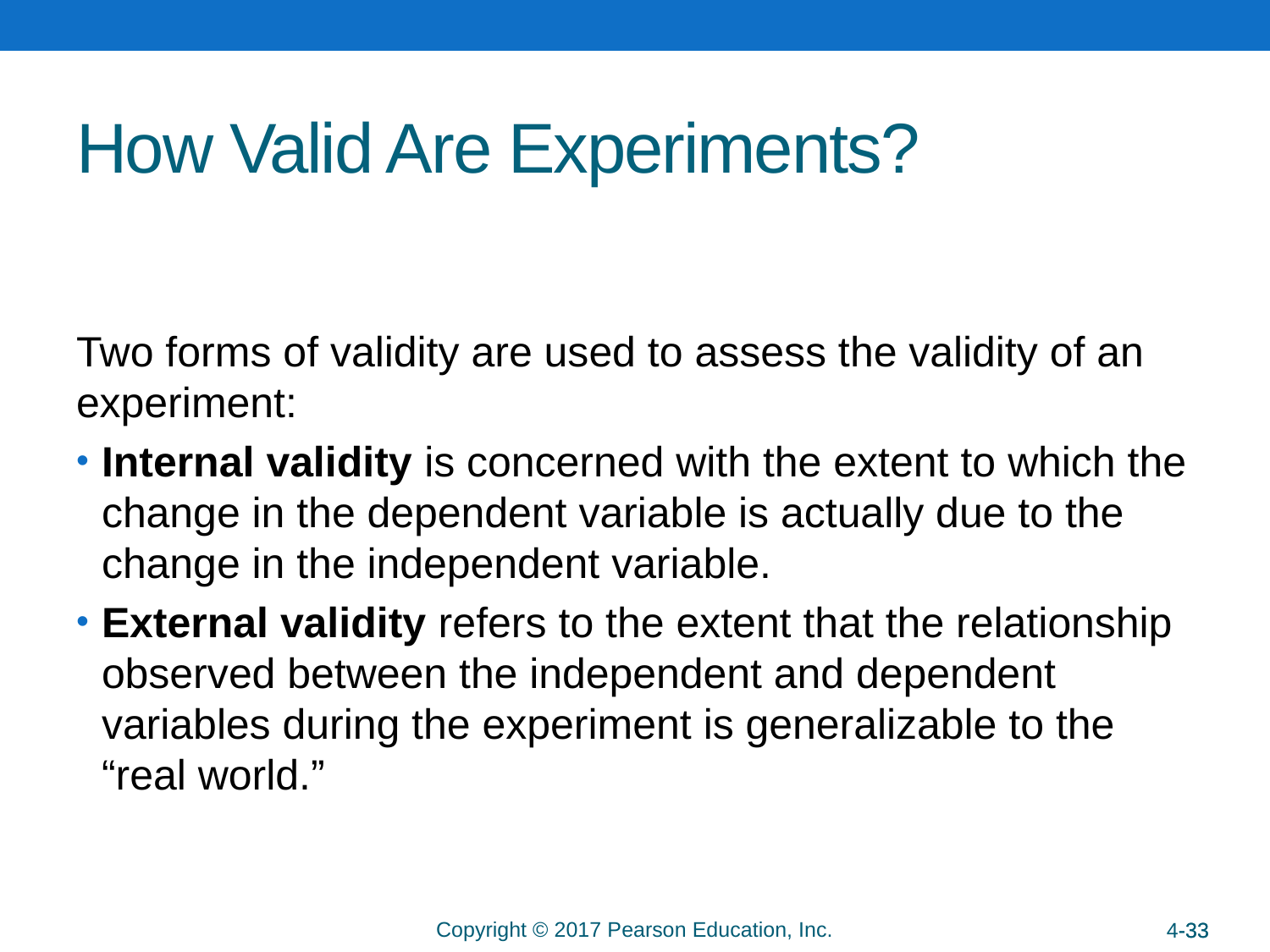

# How Valid Are Experiments?
Two forms of validity are used to assess the validity of an experiment:
Internal validity is concerned with the extent to which the change in the dependent variable is actually due to the change in the independent variable.
External validity refers to the extent that the relationship observed between the independent and dependent variables during the experiment is generalizable to the “real world.”